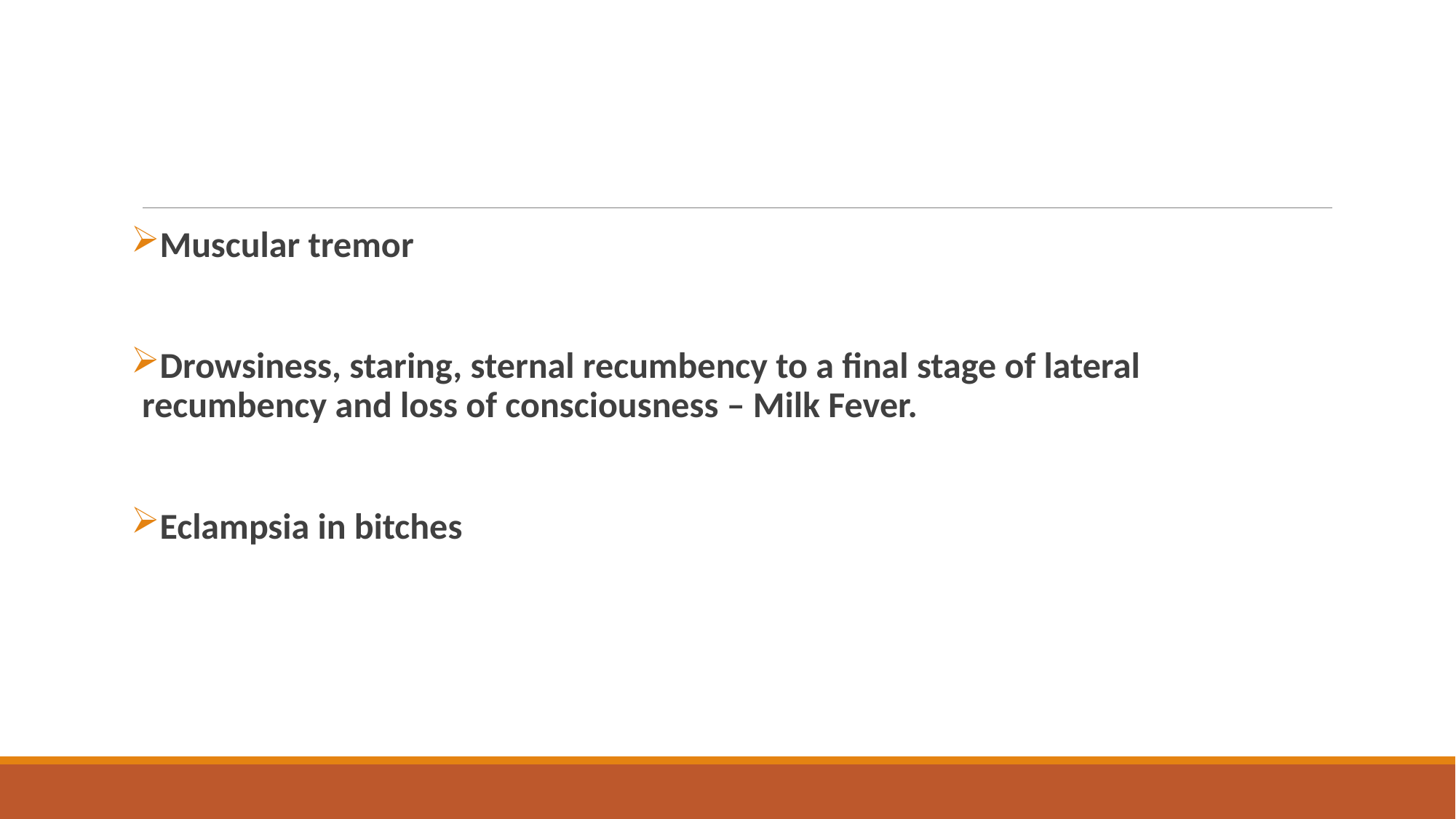

#
Muscular tremor

Drowsiness, staring, sternal recumbency to a final stage of lateral recumbency and loss of consciousness – Milk Fever.

Eclampsia in bitches